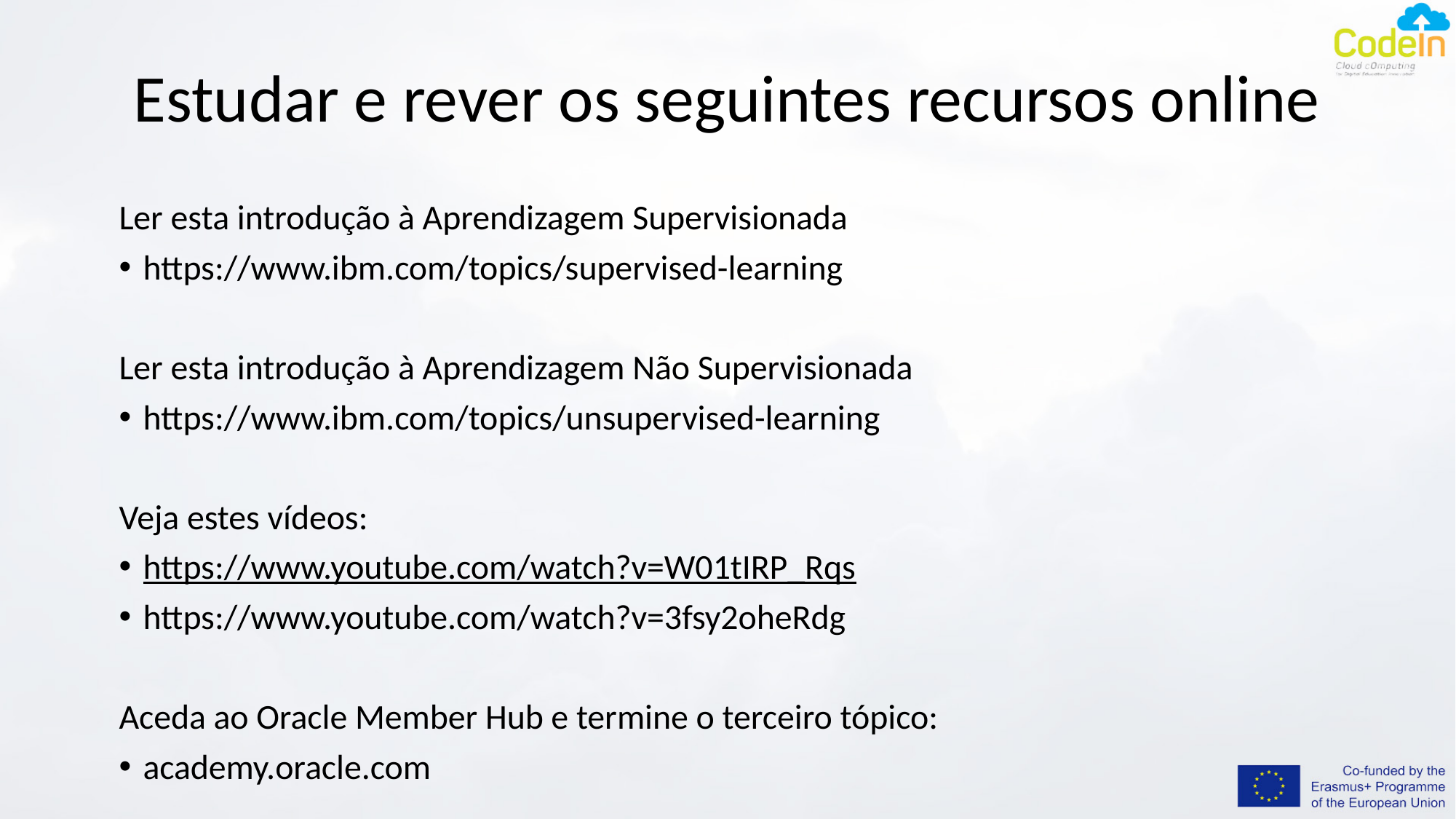

# Estudar e rever os seguintes recursos online
Ler esta introdução à Aprendizagem Supervisionada
https://www.ibm.com/topics/supervised-learning

Ler esta introdução à Aprendizagem Não Supervisionada
https://www.ibm.com/topics/unsupervised-learning

Veja estes vídeos:
https://www.youtube.com/watch?v=W01tIRP_Rqs
https://www.youtube.com/watch?v=3fsy2oheRdg

Aceda ao Oracle Member Hub e termine o terceiro tópico:
academy.oracle.com